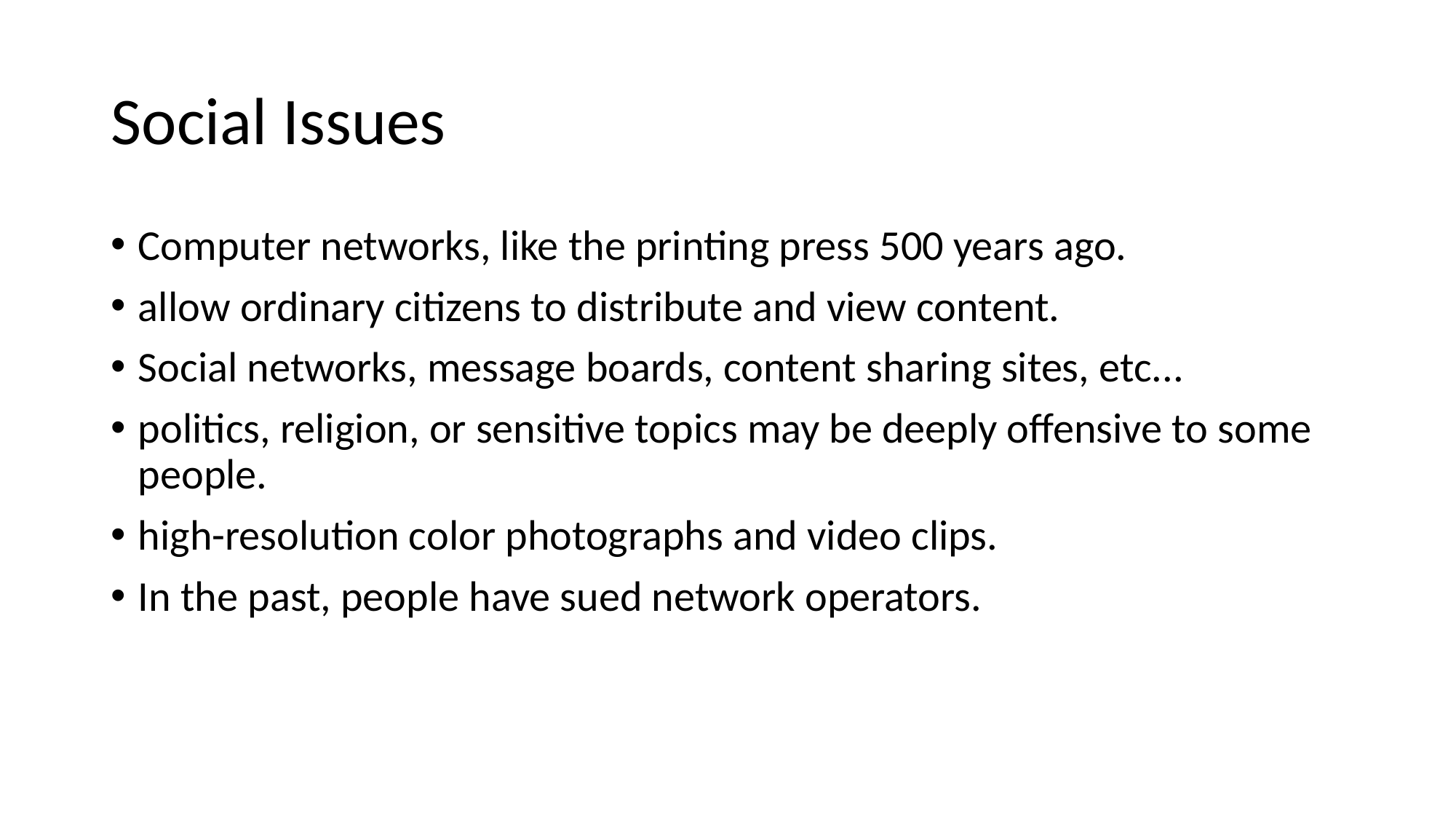

# Social Issues
Computer networks, like the printing press 500 years ago.
allow ordinary citizens to distribute and view content.
Social networks, message boards, content sharing sites, etc...
politics, religion, or sensitive topics may be deeply offensive to some people.
high-resolution color photographs and video clips.
In the past, people have sued network operators.